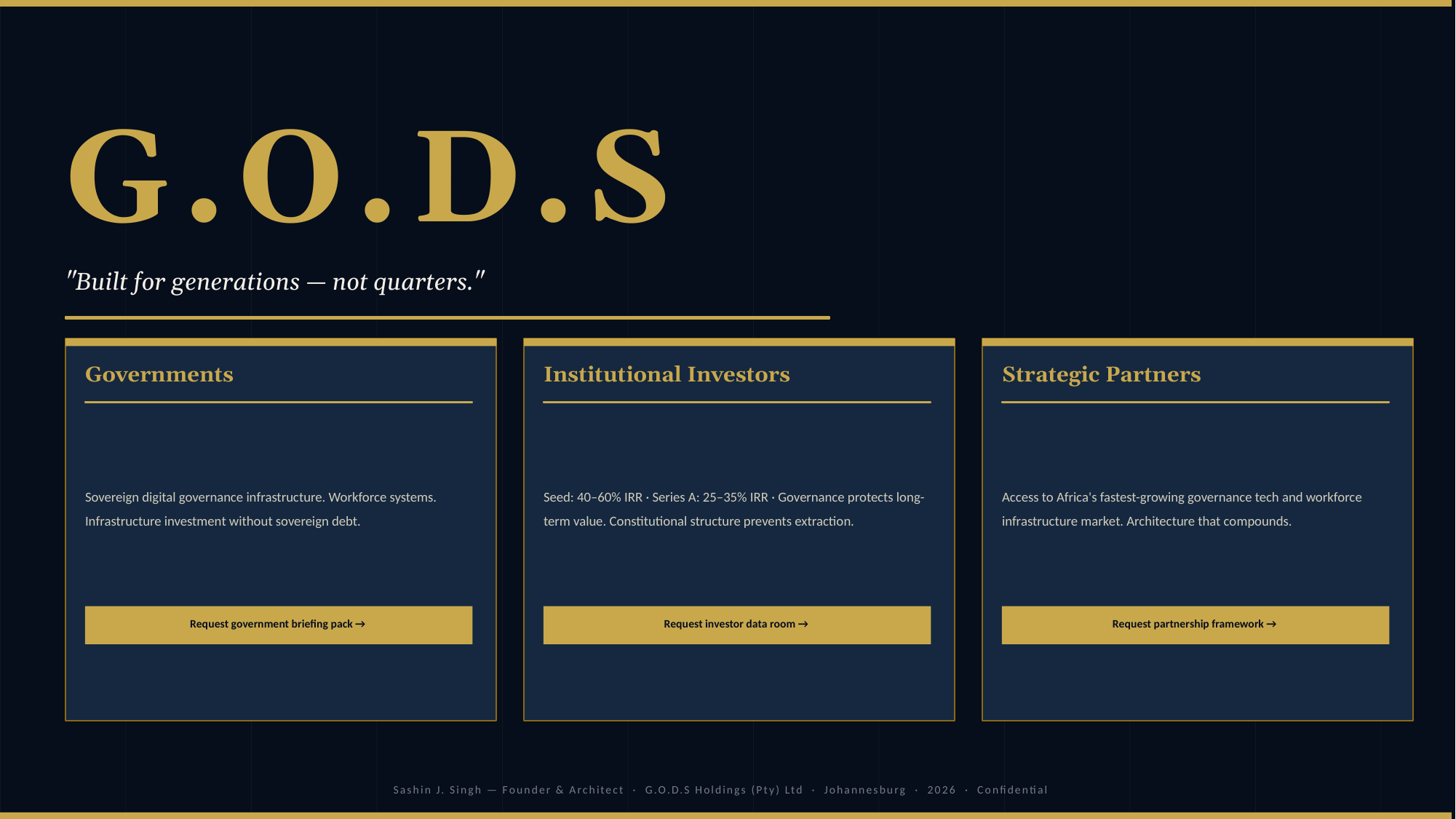

G.O.D.S
"Built for generations — not quarters."

Governments
Institutional Investors
Strategic Partners

Sovereign digital governance infrastructure. Workforce systems. Infrastructure investment without sovereign debt.
Seed: 40–60% IRR · Series A: 25–35% IRR · Governance protects long-term value. Constitutional structure prevents extraction.
Access to Africa's fastest-growing governance tech and workforce infrastructure market. Architecture that compounds.

Request government briefing pack →
Request investor data room →
Request partnership framework →
Sashin J. Singh — Founder & Architect  ·  G.O.D.S Holdings (Pty) Ltd  ·  Johannesburg  ·  2026  ·  Confidential